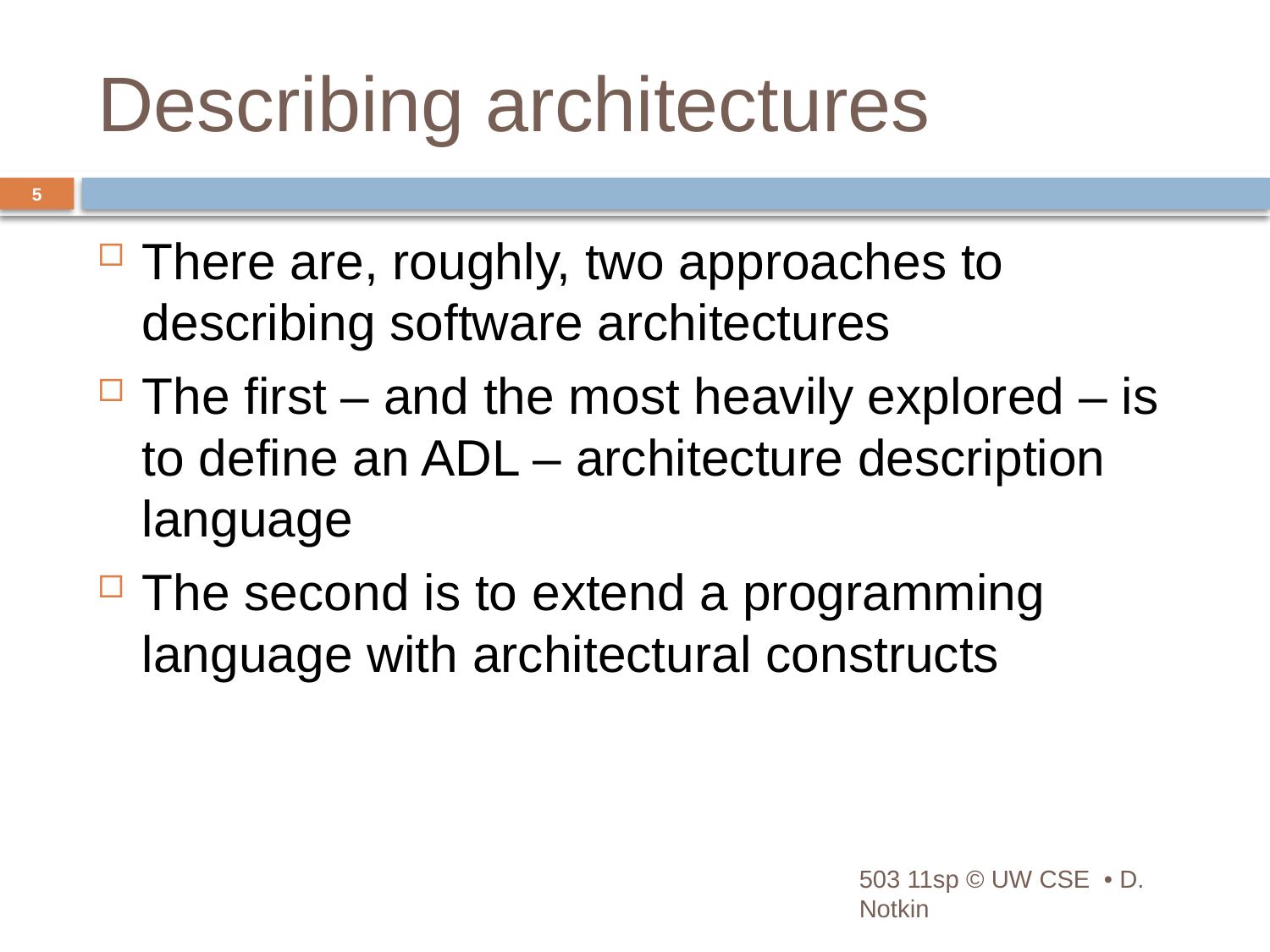

# Describing architectures
5
There are, roughly, two approaches to describing software architectures
The first – and the most heavily explored – is to define an ADL – architecture description language
The second is to extend a programming language with architectural constructs
503 11sp © UW CSE  • D. Notkin